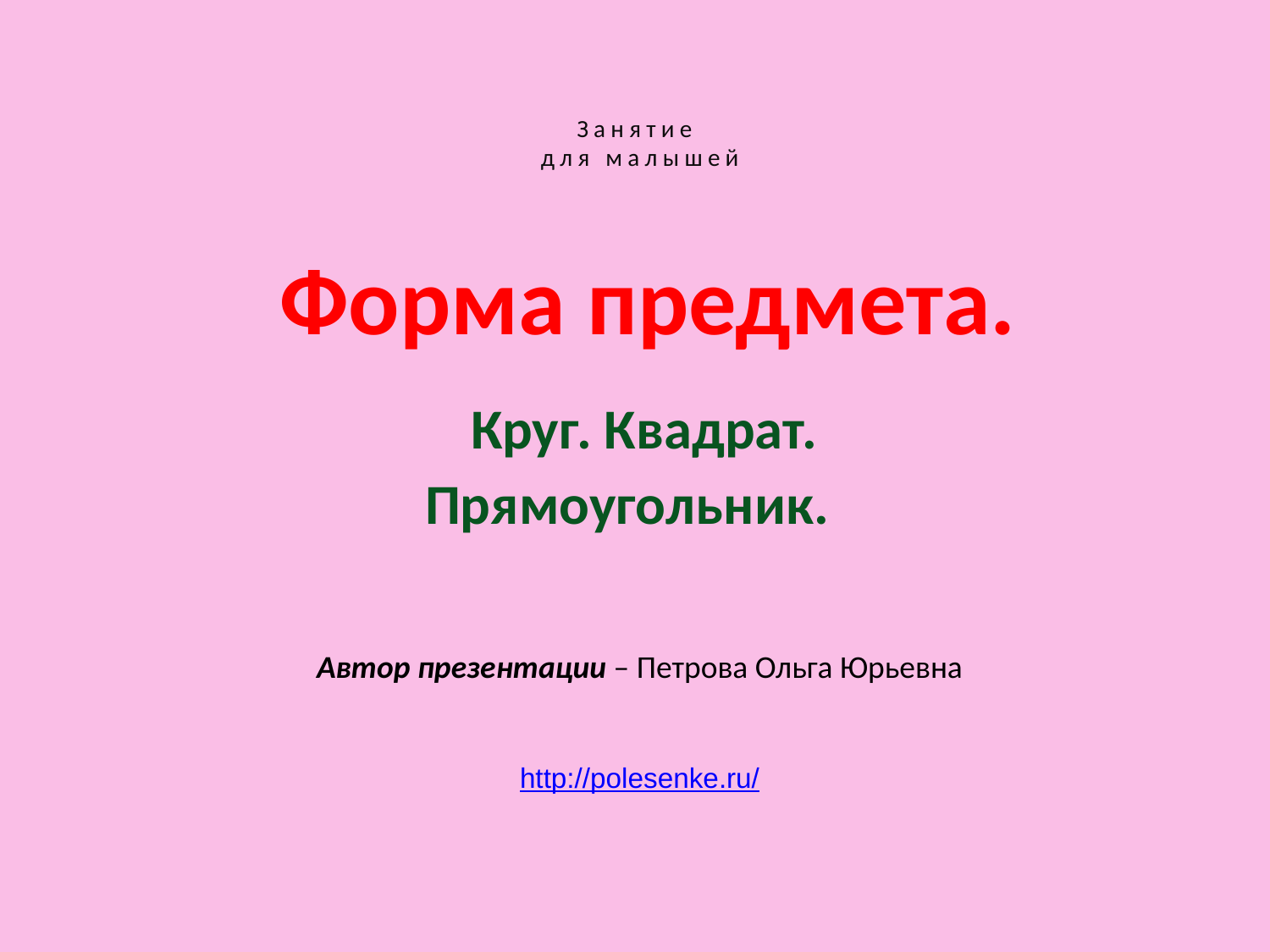

Занятие
для малышей

 Форма предмета.
 Круг. Квадрат.
Прямоугольник.

Автор презентации – Петрова Ольга Юрьевна

http://polesenke.ru/